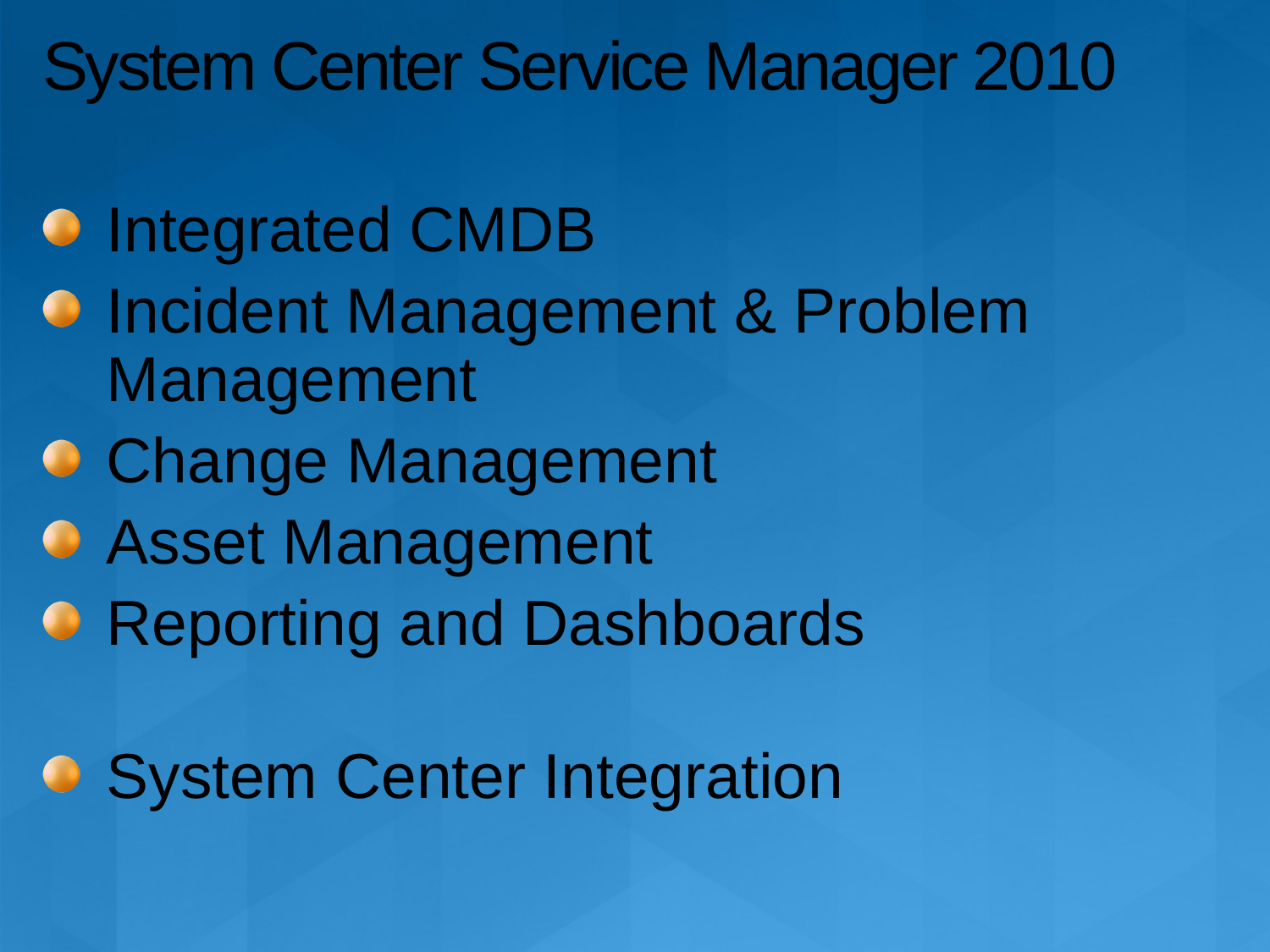

# System Center Service Manager 2010

Integrated CMDB
Incident Management & Problem Management
Change Management
Asset Management
Reporting and Dashboards

System Center Integration